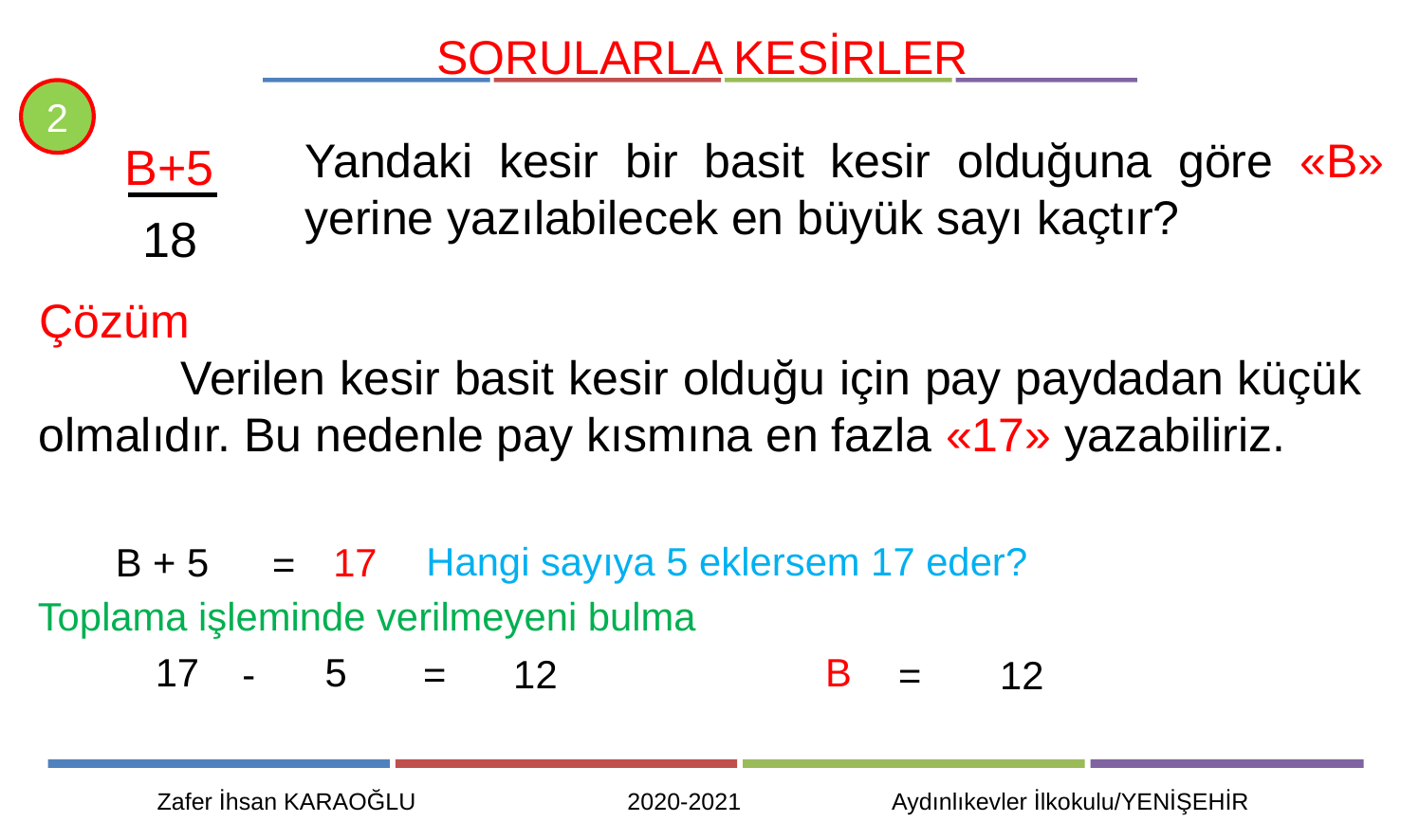

SORULARLA KESİRLER

2
Yandaki kesir bir basit kesir olduğuna göre «B» yerine yazılabilecek en büyük sayı kaçtır?
B+5

18
Çözüm
	Verilen kesir basit kesir olduğu için pay paydadan küçük olmalıdır. Bu nedenle pay kısmına en fazla «17» yazabiliriz.
Hangi sayıya 5 eklersem 17 eder?
17
B + 5
=
Toplama işleminde verilmeyeni bulma
17
5
B
-
=
12
=
12

Zafer İhsan KARAOĞLU                                2020-2021                       Aydınlıkevler İlkokulu/YENİŞEHİR